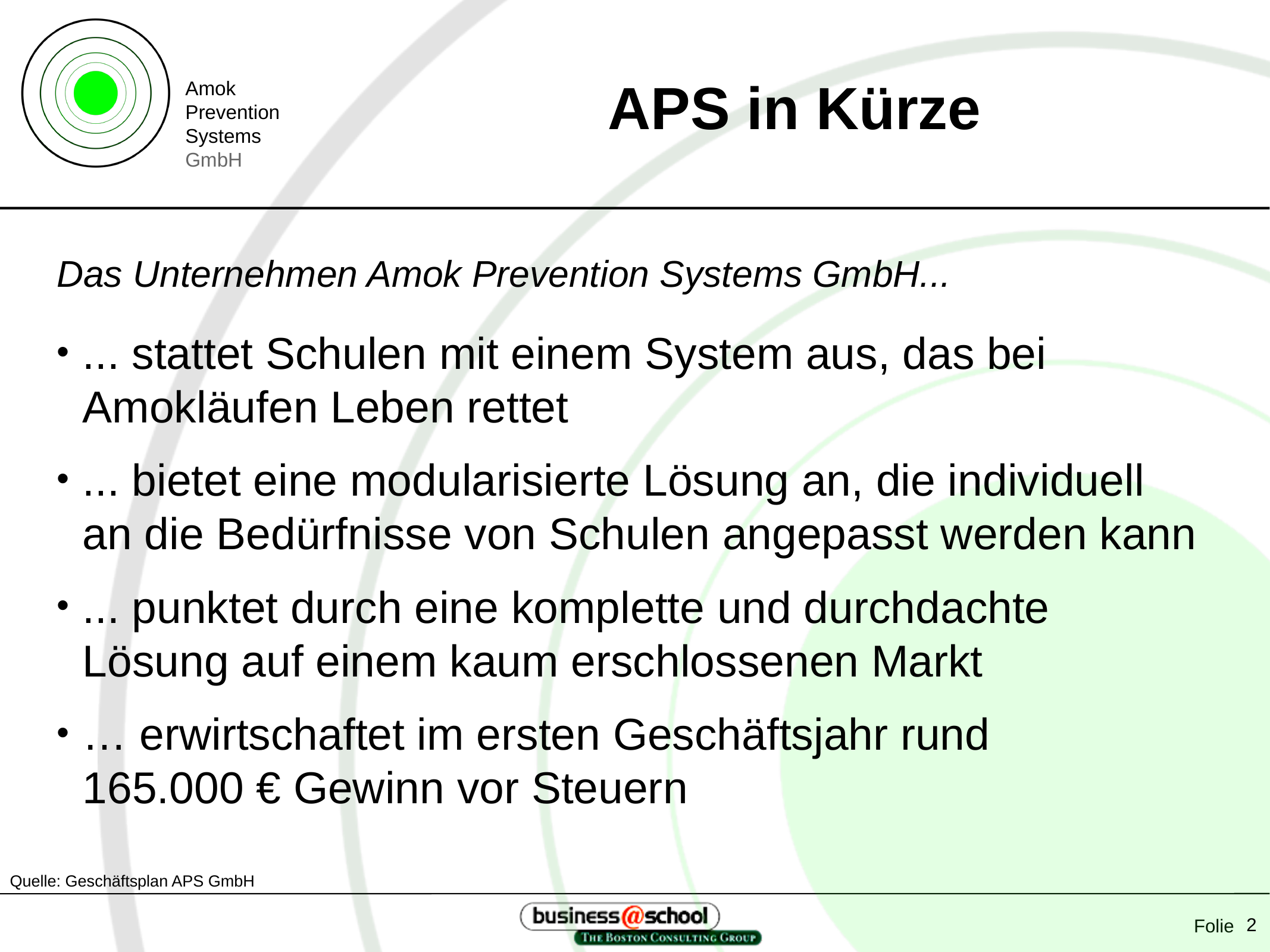

# APS in Kürze
Das Unternehmen Amok Prevention Systems GmbH...
... stattet Schulen mit einem System aus, das bei Amokläufen Leben rettet
... bietet eine modularisierte Lösung an, die individuell an die Bedürfnisse von Schulen angepasst werden kann
... punktet durch eine komplette und durchdachte Lösung auf einem kaum erschlossenen Markt
… erwirtschaftet im ersten Geschäftsjahr rund
165.000 € Gewinn vor Steuern
Quelle: Geschäftsplan APS GmbH
2